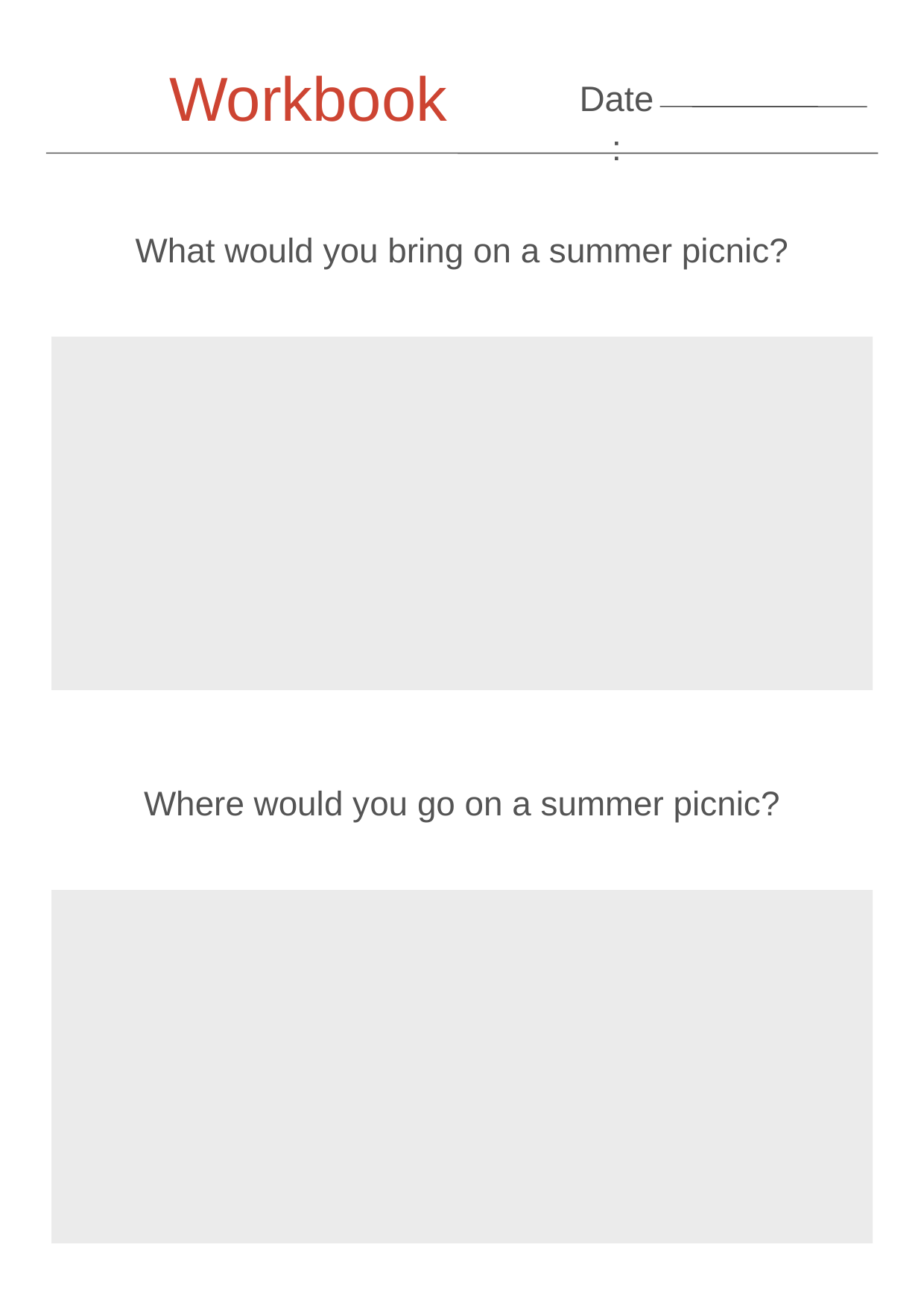

Workbook
Date:

What would you bring on a summer picnic?

Where would you go on a summer picnic?